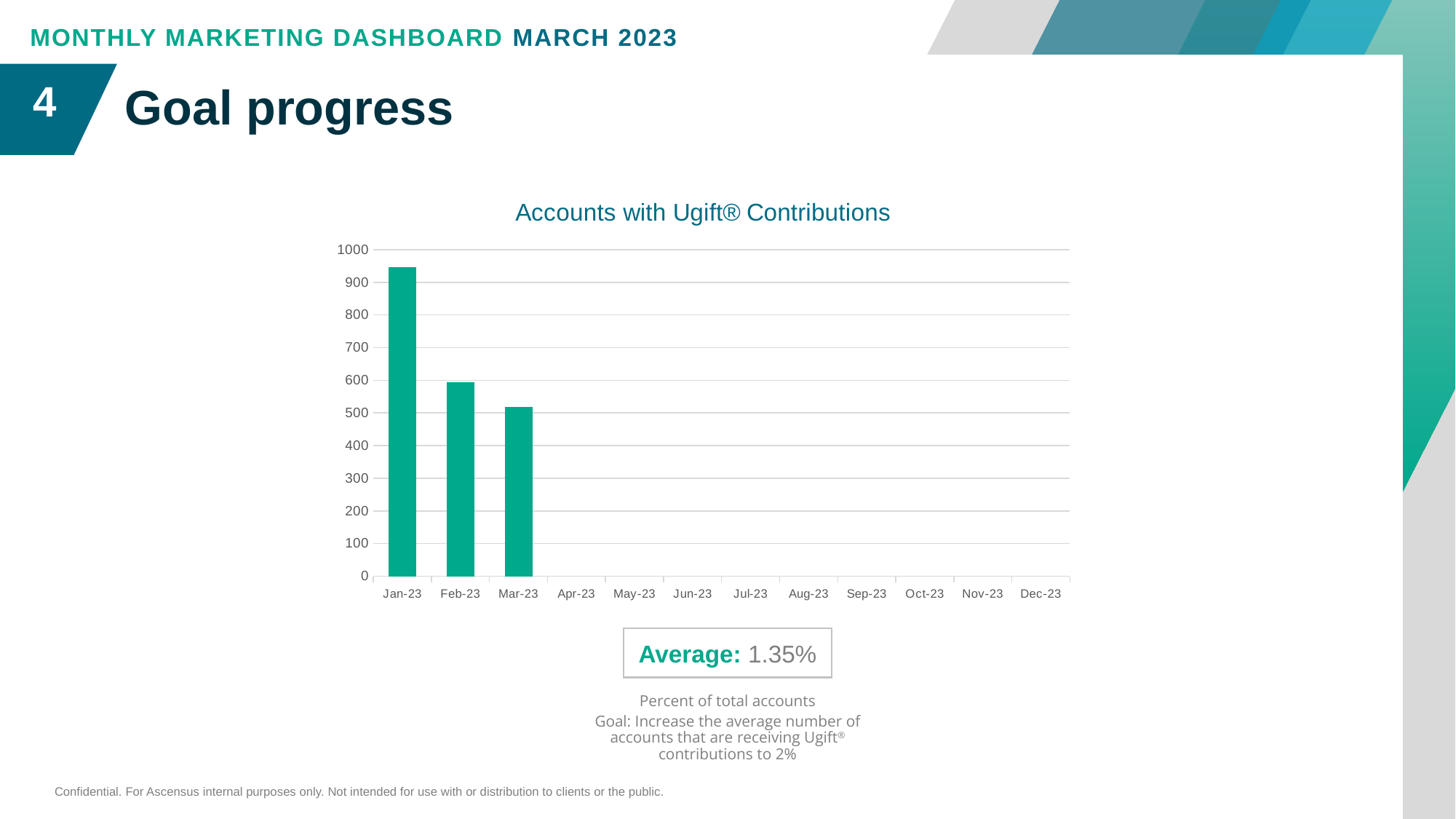

Monthly MARKETING DASHBOARD March 2023

4
# Goal progress

### Chart: Accounts with Ugift® Contributions

| Category | Accounts with Ugift Contributions |
|---|---|
| 44948 | 947.0 |
| 44979 | 594.0 |
| 45007 | 518.0 |
| 45038 | None |
| 45068 | None |
| 45099 | None |
| 45129 | None |
| 45160 | None |
| 45191 | None |
| 45221 | None |
| 45252 | None |
| 45282 | None |
Average: 1.35%
Percent of total accounts
Goal: Increase the average number of accounts that are receiving Ugift® contributions to 2%

Confidential. For Ascensus internal purposes only. Not intended for use with or distribution to clients or the public.